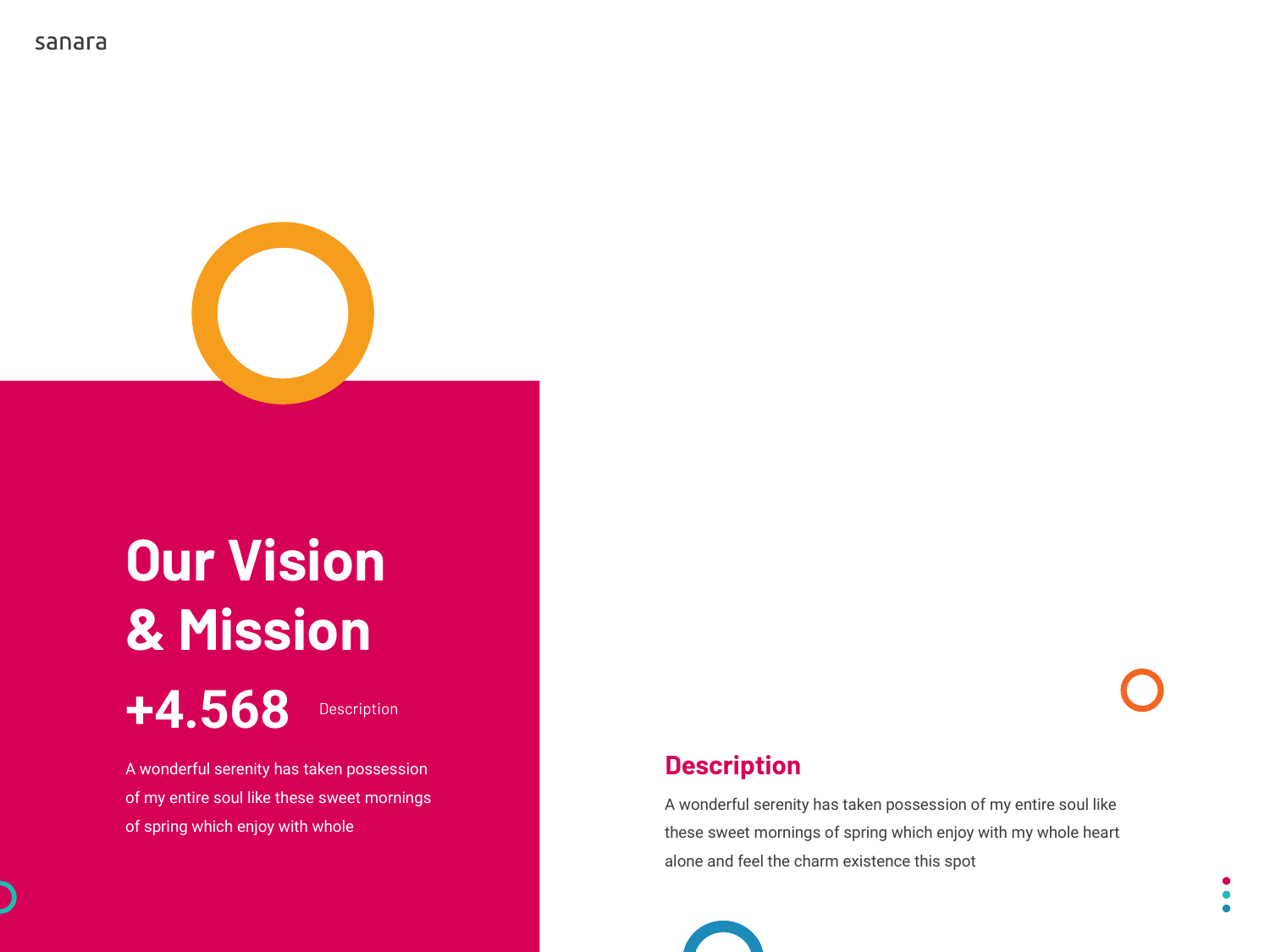

# Our Vision & Mission
+4.568

Description
Description
A wonderful serenity has taken possession of my entire soul like these sweet mornings of spring which enjoy with whole
A wonderful serenity has taken possession of my entire soul like these sweet mornings of spring which enjoy with my whole heart alone and feel the charm existence this spot